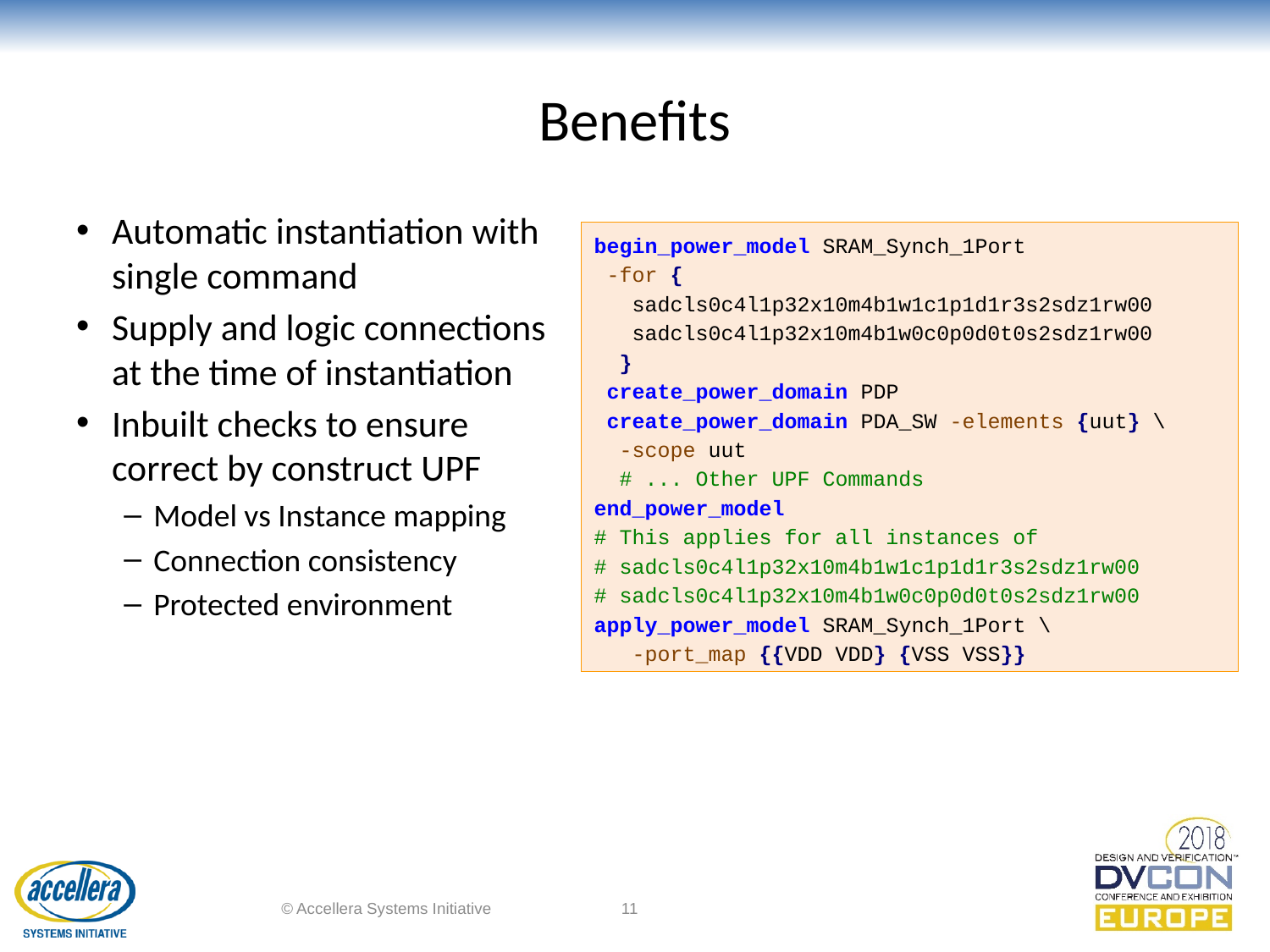

# Benefits
Automatic instantiation with single command
Supply and logic connections at the time of instantiation
Inbuilt checks to ensure correct by construct UPF
Model vs Instance mapping
Connection consistency
Protected environment

begin_power_model SRAM_Synch_1Port
 -for {
   sadcls0c4l1p32x10m4b1w1c1p1d1r3s2sdz1rw00
   sadcls0c4l1p32x10m4b1w0c0p0d0t0s2sdz1rw00
  }
 create_power_domain PDP
 create_power_domain PDA_SW -elements {uut} \
  -scope uut
  # ... Other UPF Commands
end_power_model
# This applies for all instances of
# sadcls0c4l1p32x10m4b1w1c1p1d1r3s2sdz1rw00
# sadcls0c4l1p32x10m4b1w0c0p0d0t0s2sdz1rw00
apply_power_model SRAM_Synch_1Port \
 -port_map {{VDD VDD} {VSS VSS}}
© Accellera Systems Initiative
11